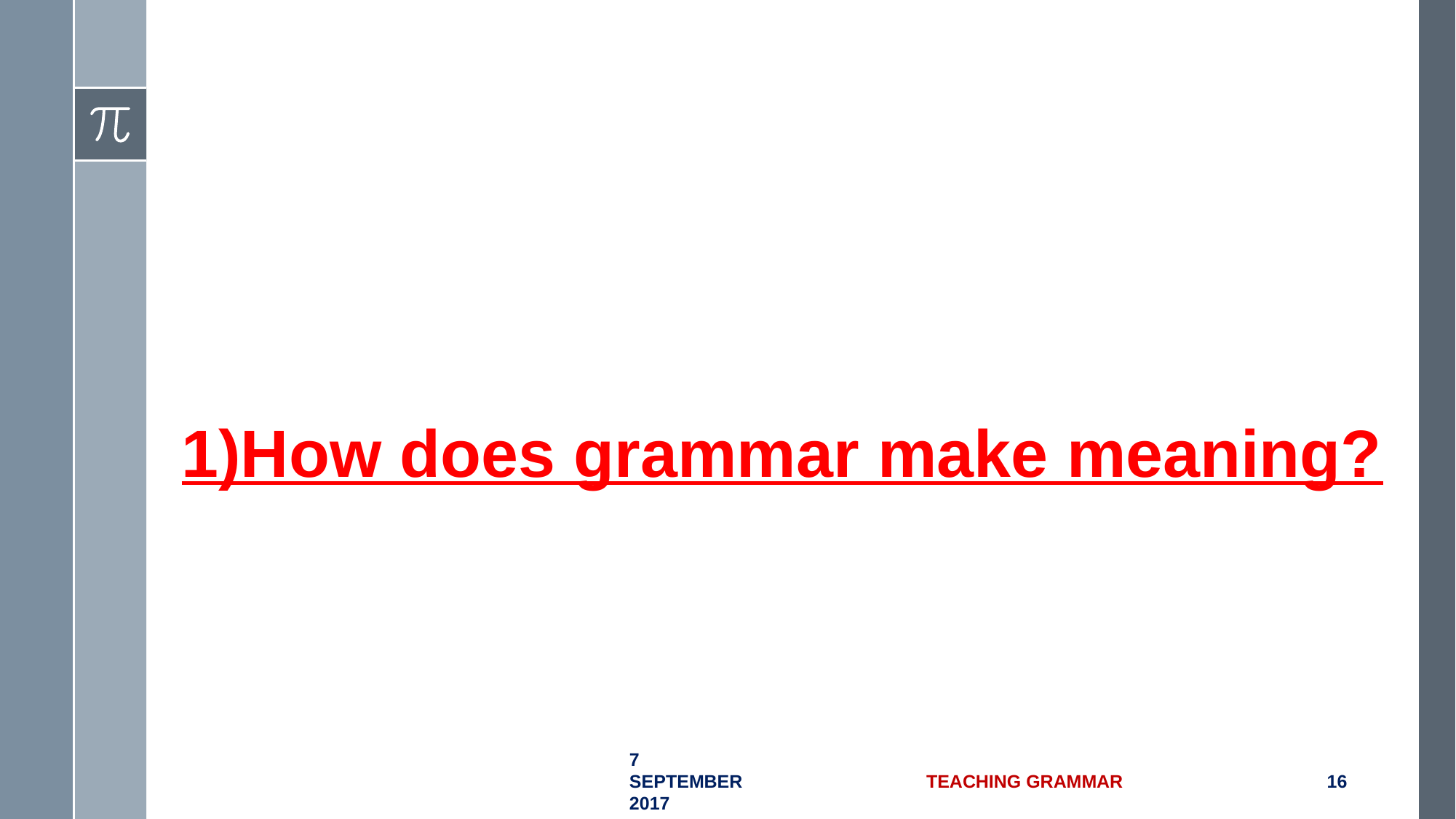

1)How does grammar make meaning?
7 September 2017
Teaching Grammar
16